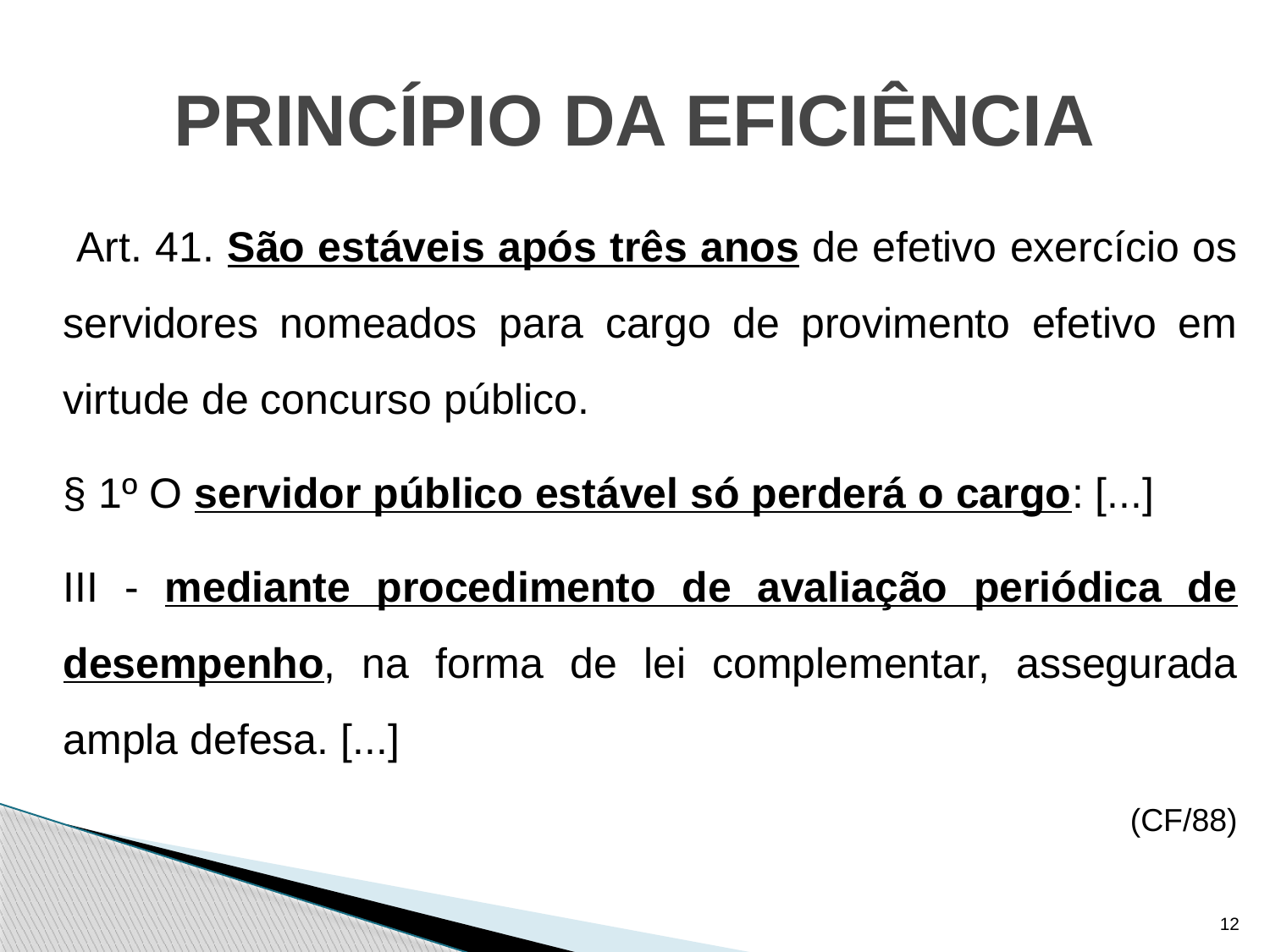

# PRINCÍPIO DA EFICIÊNCIA
	 Art. 41. São estáveis após três anos de efetivo exercício os servidores nomeados para cargo de provimento efetivo em virtude de concurso público.
	§ 1º O servidor público estável só perderá o cargo: [...]
	III - mediante procedimento de avaliação periódica de desempenho, na forma de lei complementar, assegurada ampla defesa. [...]
(CF/88)
12